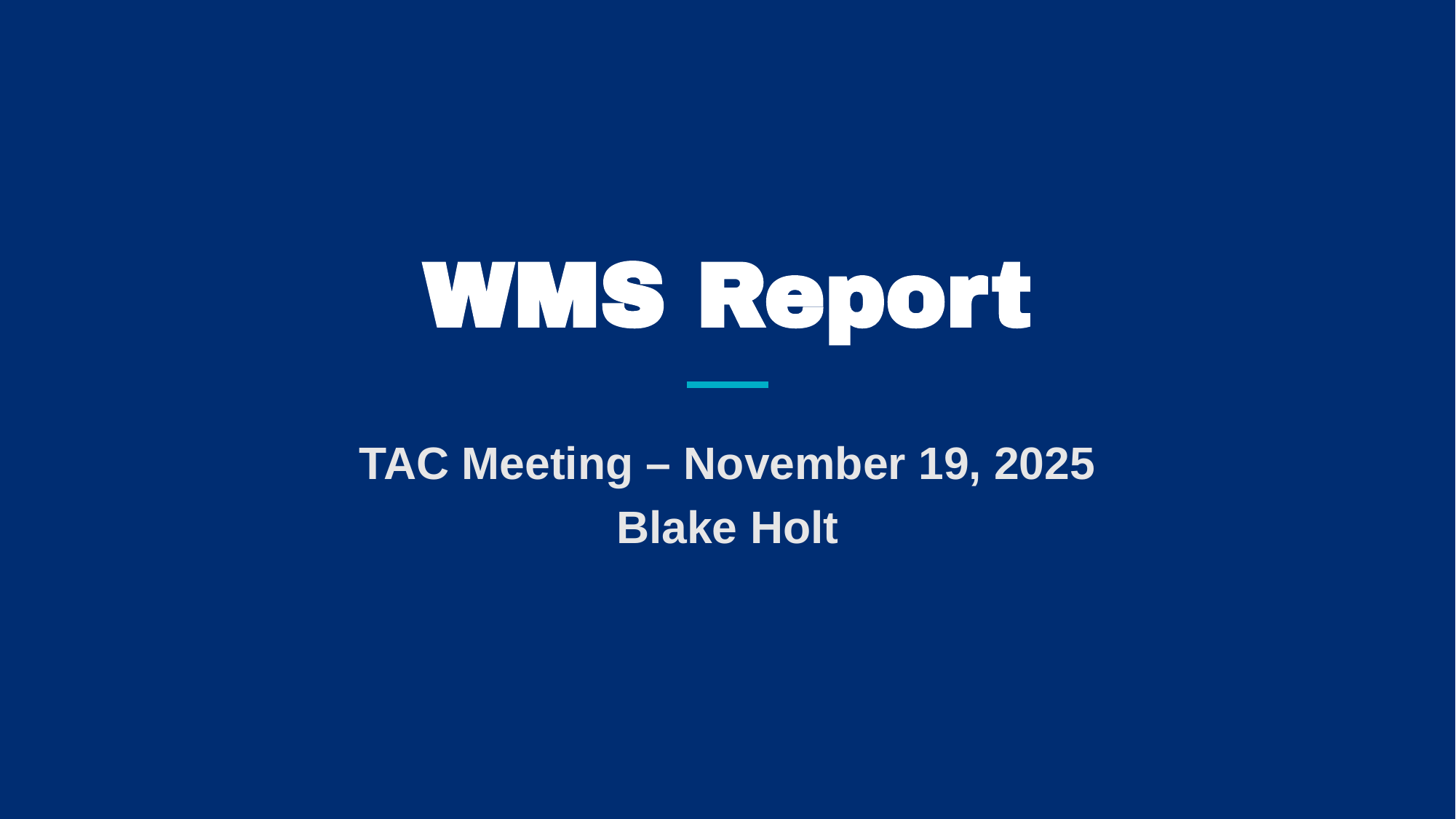

# WMS Report
TAC Meeting – November 19, 2025
Blake Holt